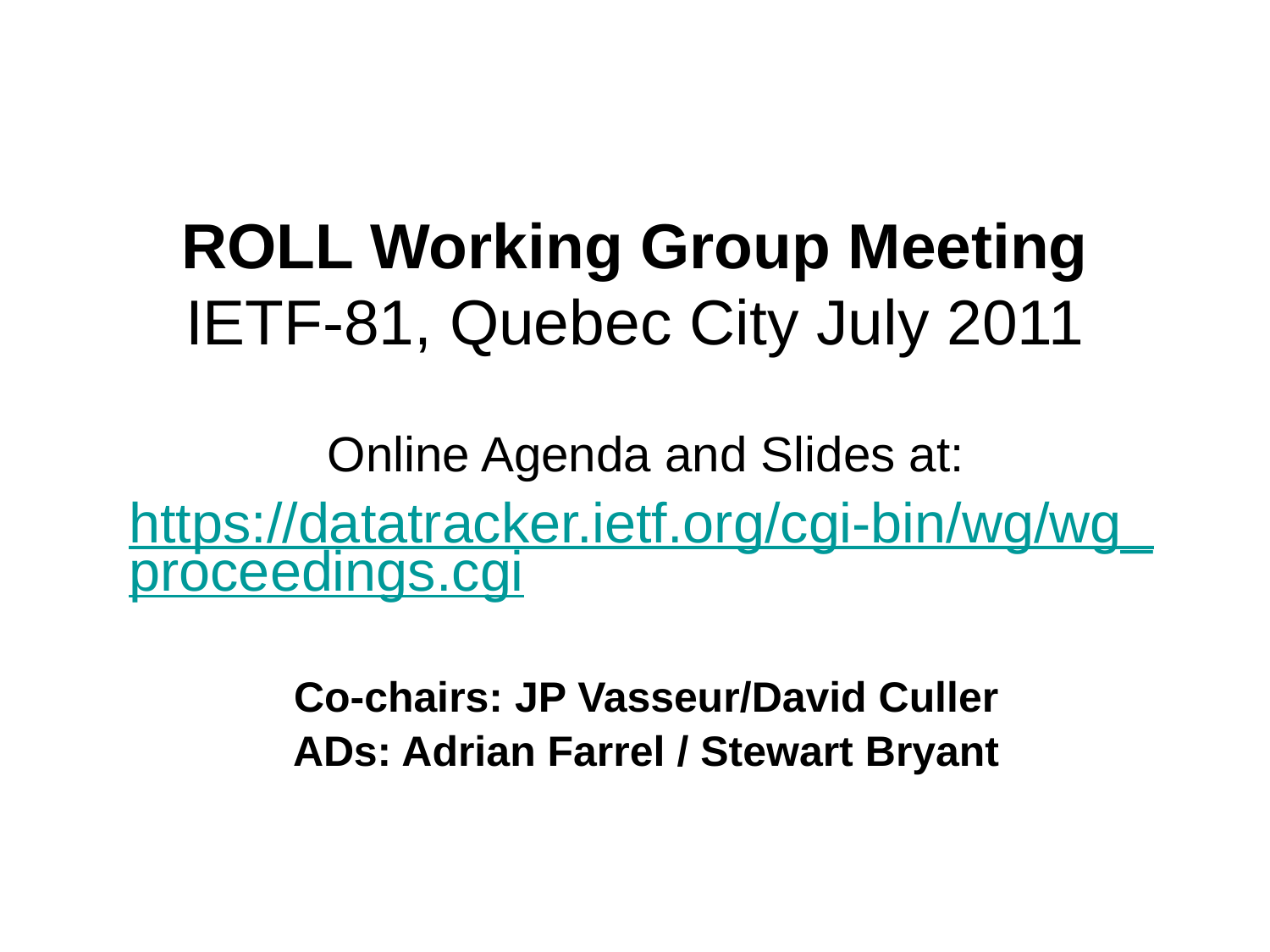

# ROLL Working Group Meeting IETF-81, Quebec City July 2011
Online Agenda and Slides at:
https://datatracker.ietf.org/cgi-bin/wg/wg_proceedings.cgi

Co-chairs: JP Vasseur/David Culler
ADs: Adrian Farrel / Stewart Bryant